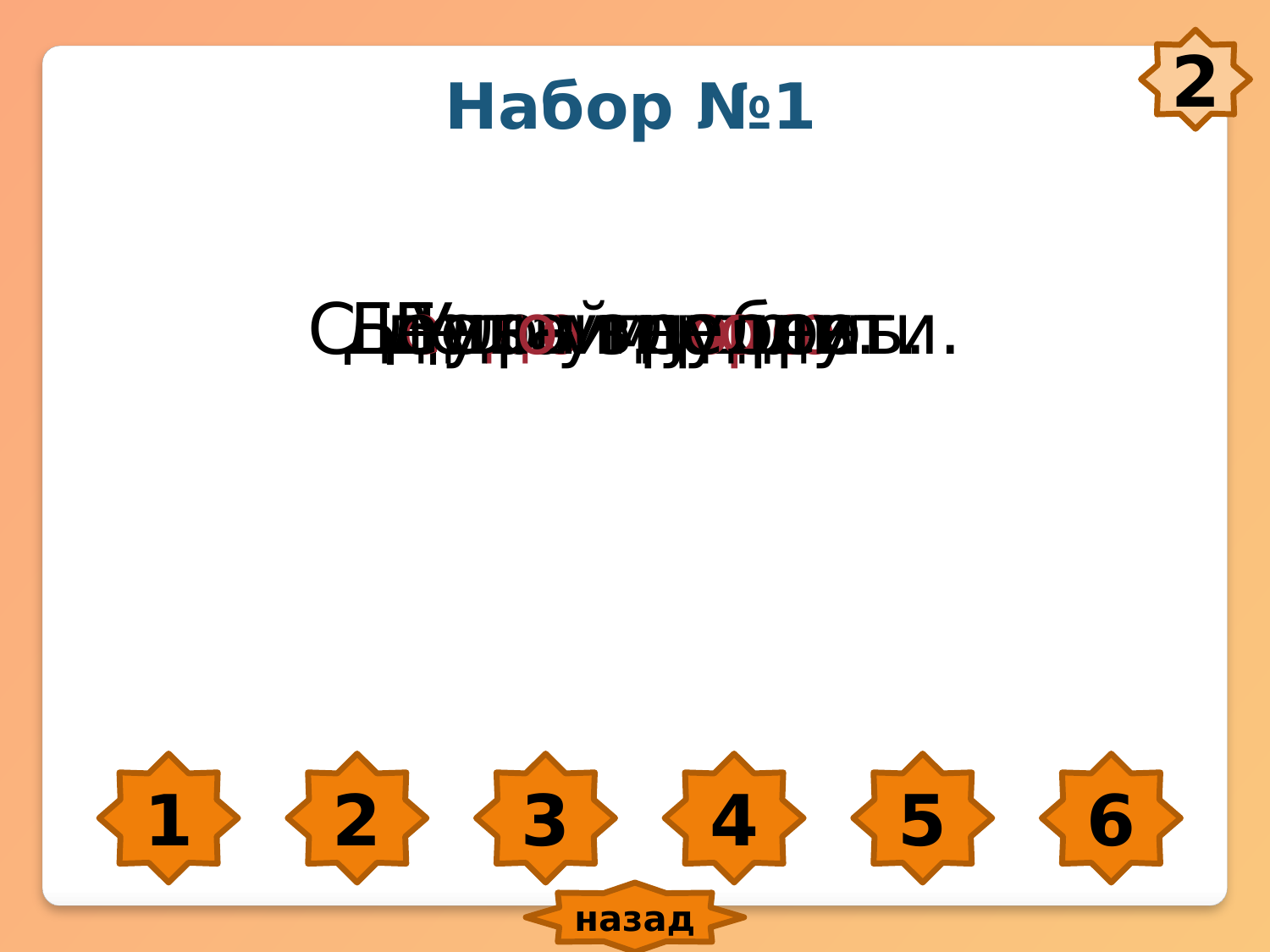

2
Набор №1
Будь здоров.
Беда ум родит.
День - трудень.
С делом не шути.
Утро мудро.
Делай добро.
1
2
3
4
5
6
назад